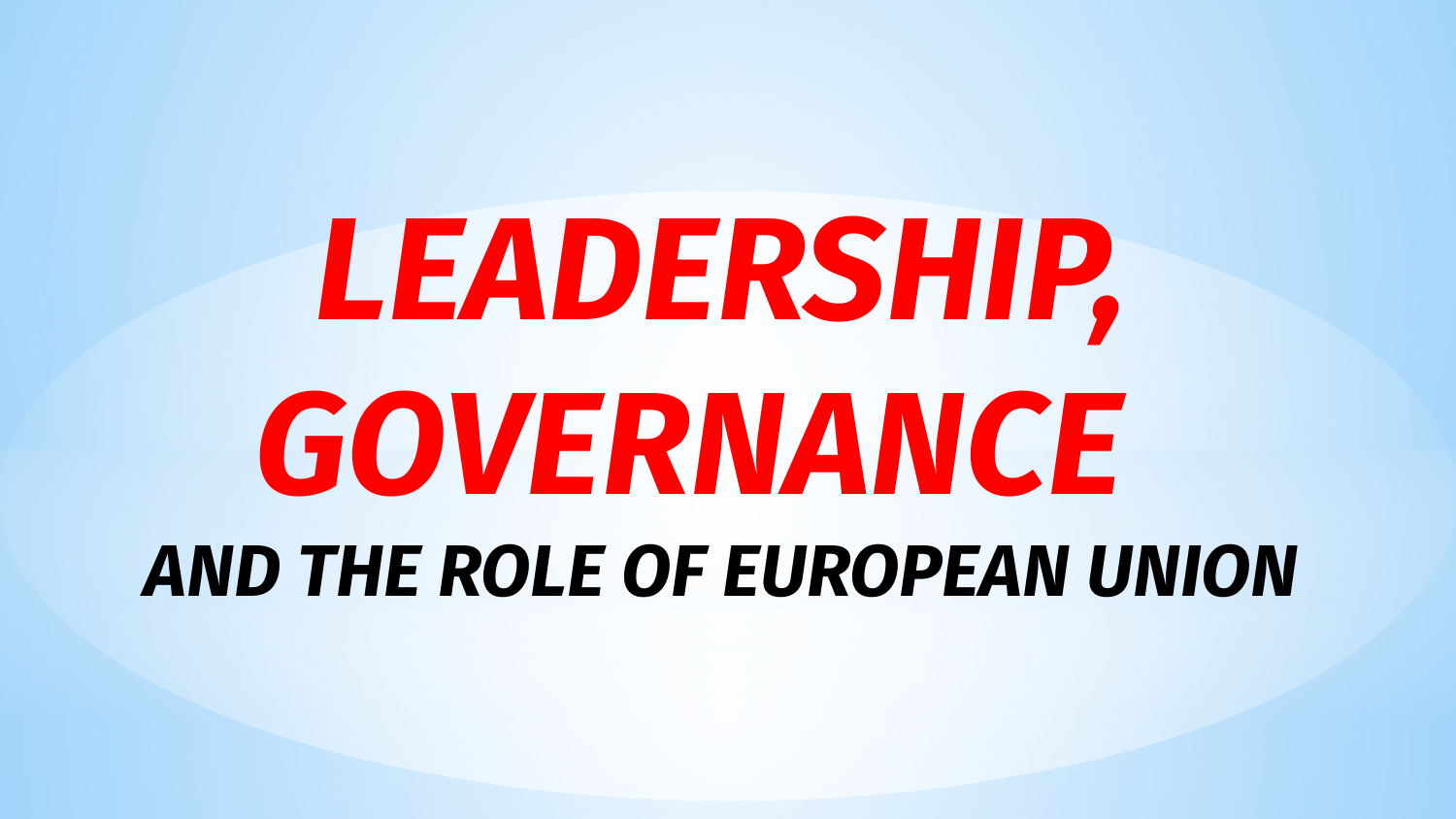

LEADERSHIP, GOVERNANCE
AND THE ROLE OF EUROPEAN UNION